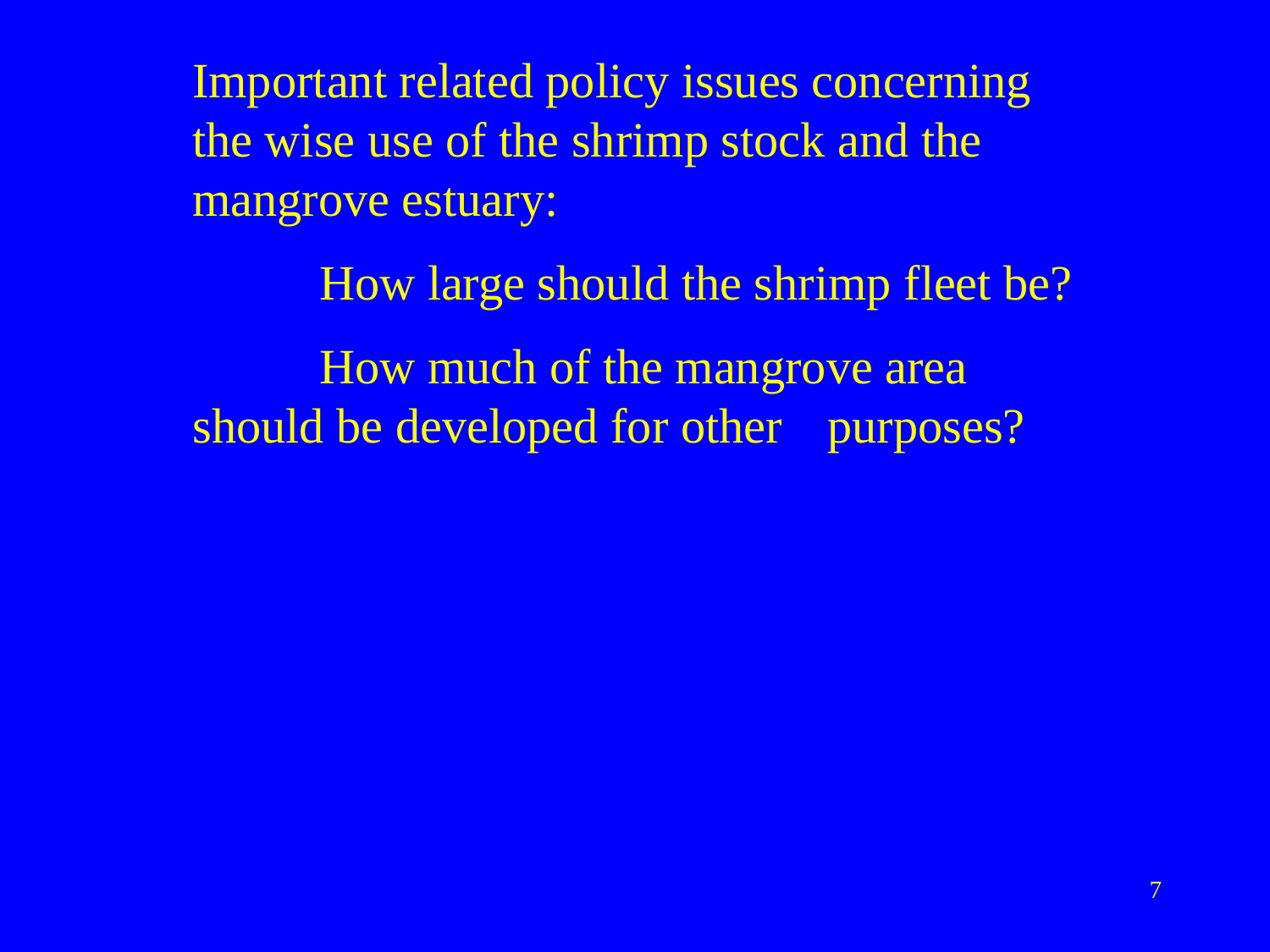

Important related policy issues concerning the wise use of the shrimp stock and the mangrove estuary:
	How large should the shrimp fleet be?
	How much of the mangrove area 	should be developed for other 	purposes?
7